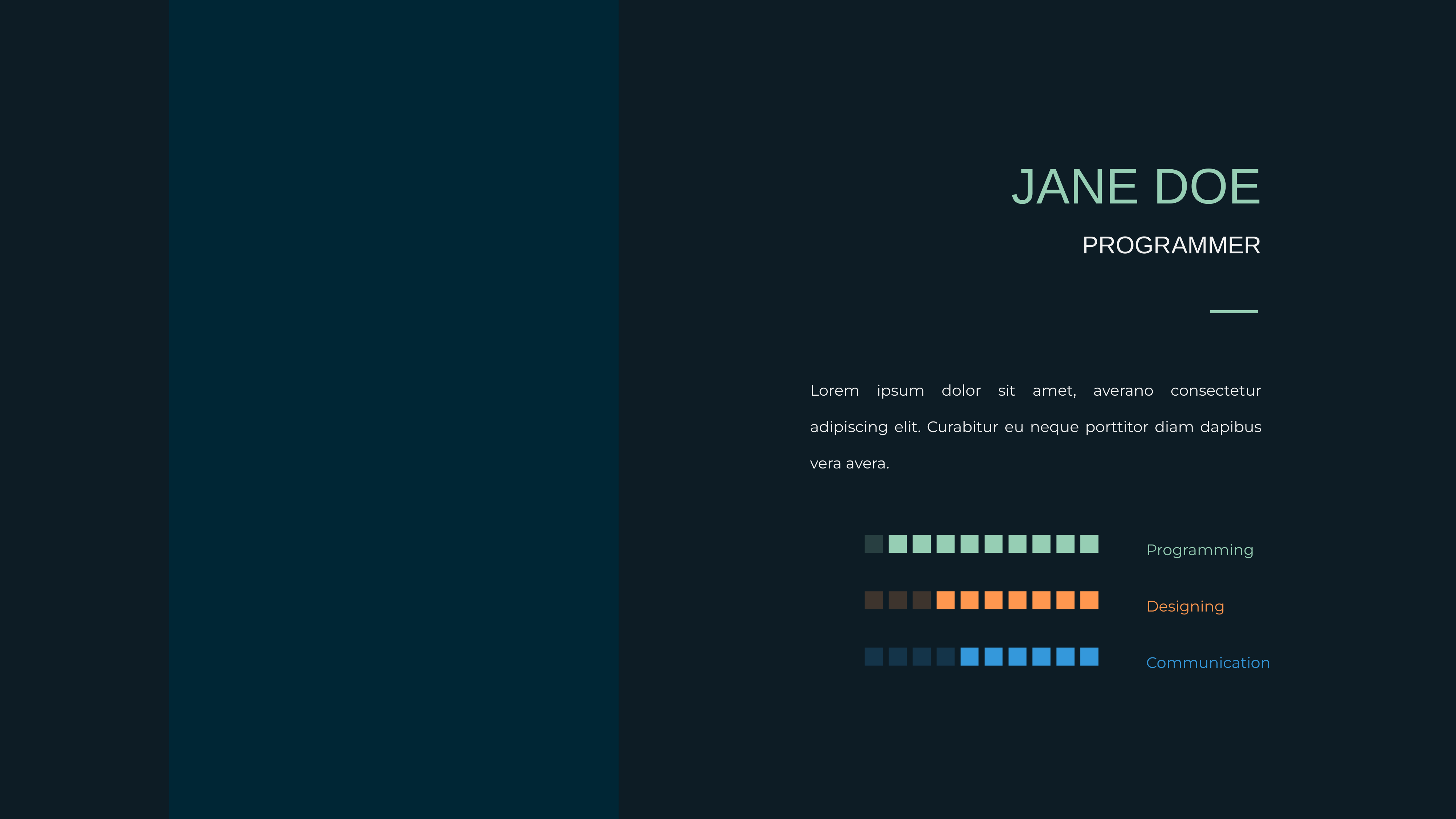

JANE DOE
PROGRAMMER
Lorem ipsum dolor sit amet, averano consectetur adipiscing elit. Curabitur eu neque porttitor diam dapibus vera avera.
Programming

Designing

Communication